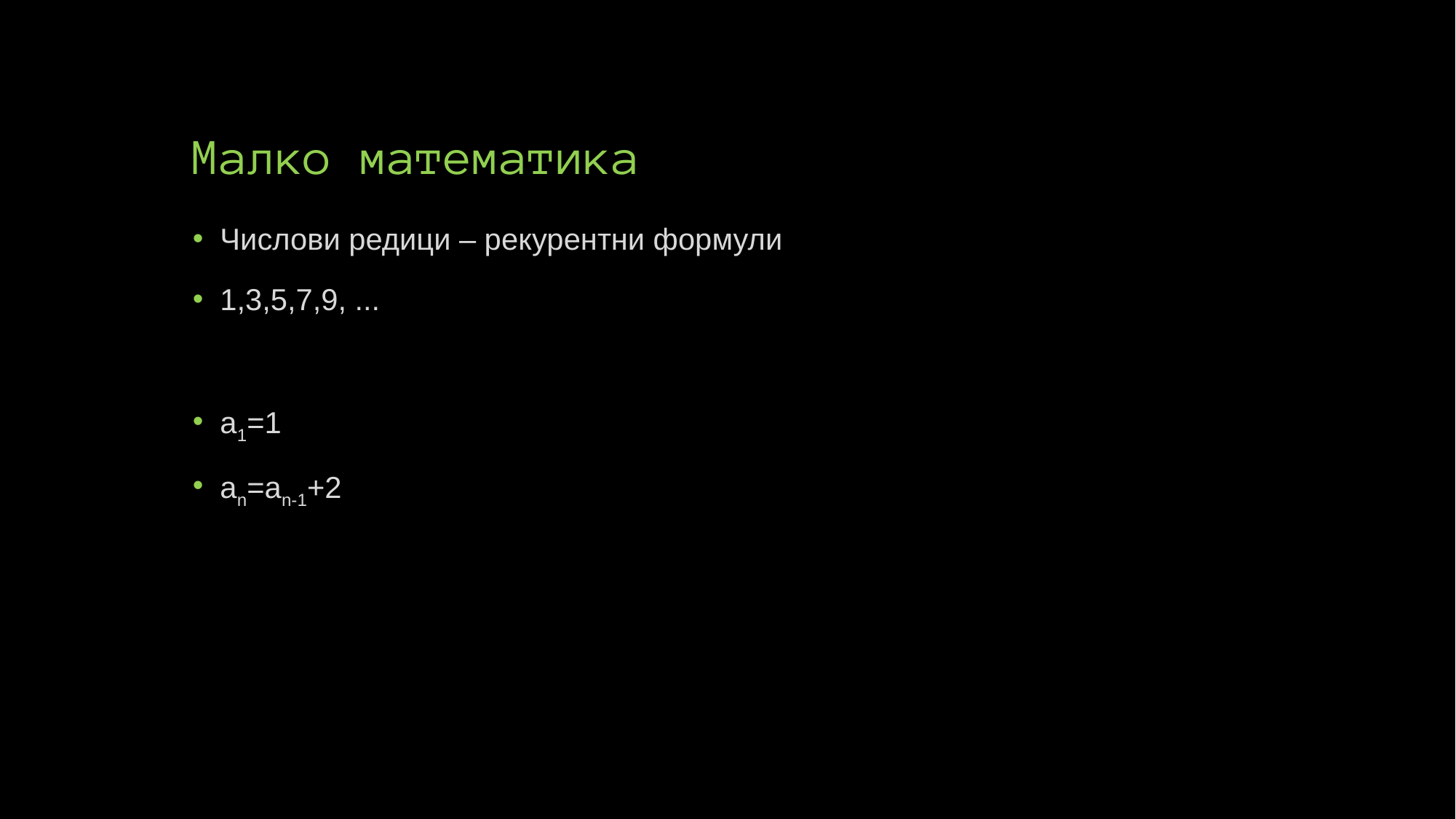

# Малко математика
Числови редици – рекурентни формули
1,3,5,7,9, ...

a1=1
an=an-1+2